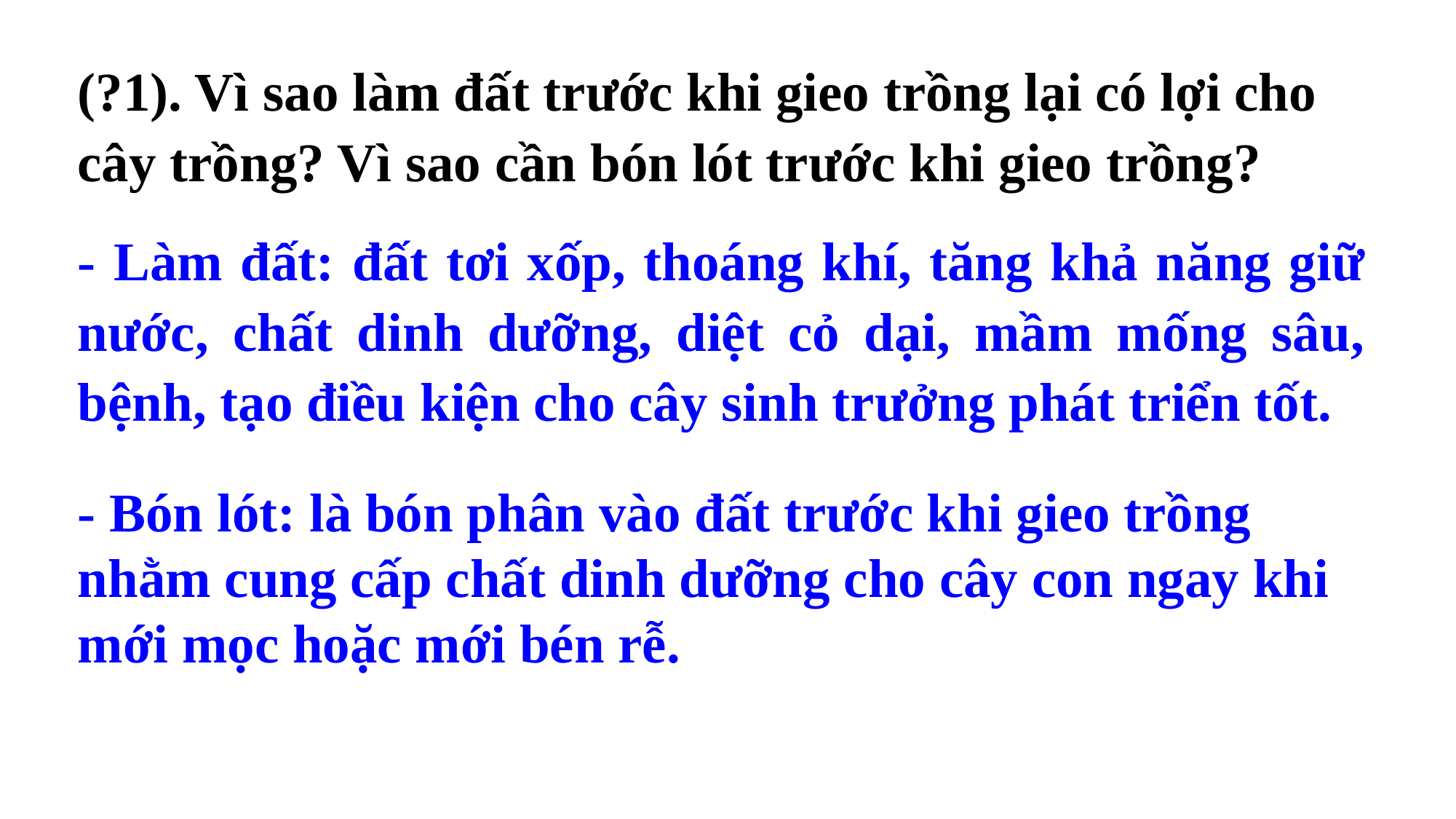

(?1). Vì sao làm đất trước khi gieo trồng lại có lợi cho cây trồng? Vì sao cần bón lót trước khi gieo trồng?
- Làm đất: đất tơi xốp, thoáng khí, tăng khả năng giữ nước, chất dinh dưỡng, diệt cỏ dại, mầm mống sâu, bệnh, tạo điều kiện cho cây sinh trưởng phát triển tốt.
- Bón lót: là bón phân vào đất trước khi gieo trồng nhằm cung cấp chất dinh dưỡng cho cây con ngay khi mới mọc hoặc mới bén rễ.